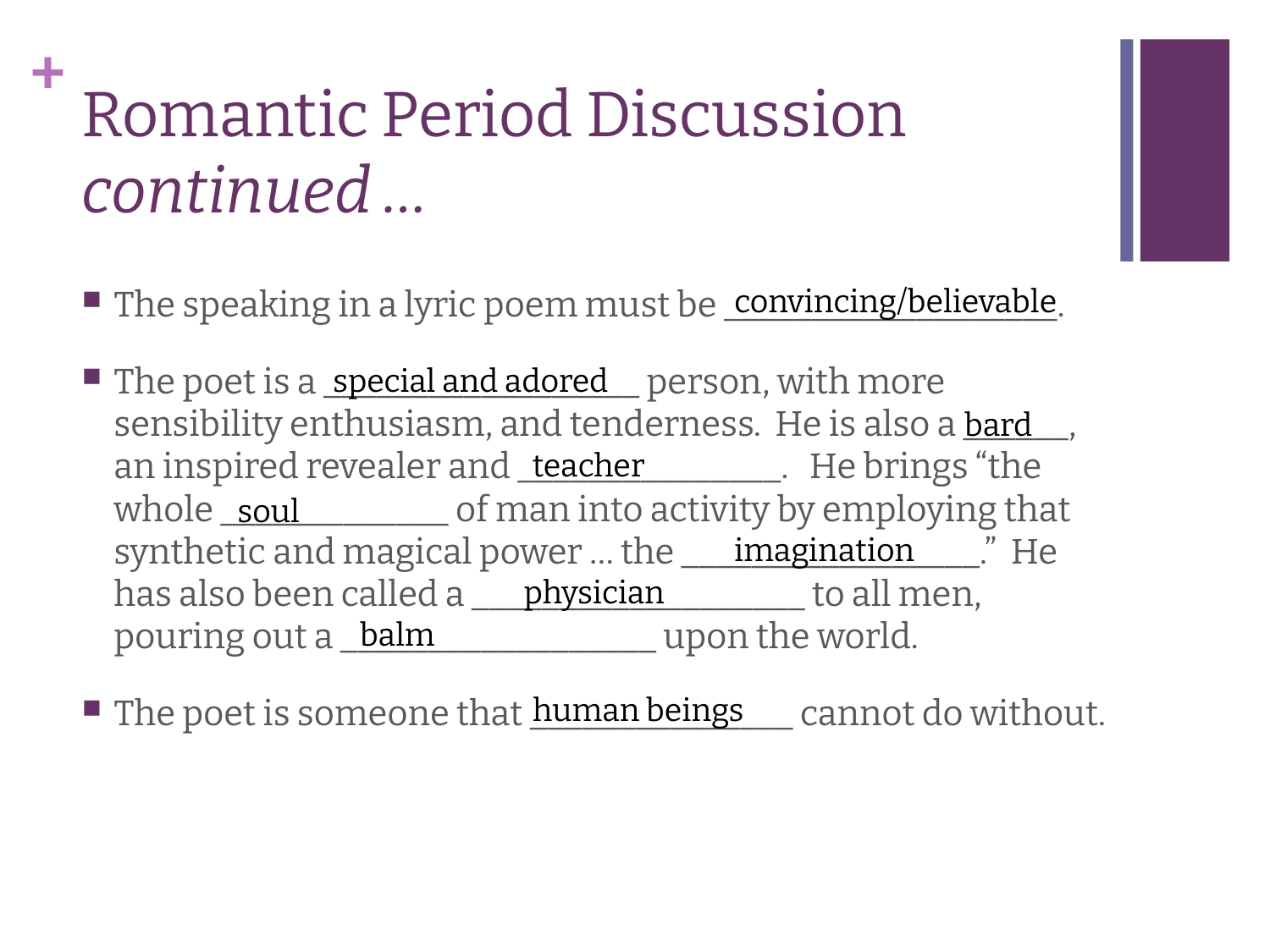

# Romantic Period Discussion continued …
The speaking in a lyric poem must be ___________________.
The poet is a __________________ person, with more sensibility enthusiasm, and tenderness.  He is also a ______, an inspired revealer and _______________.   He brings “the whole _____________ of man into activity by employing that synthetic and magical power … the _________________.”  He has also been called a ___________________ to all men, pouring out a __________________ upon the world.
The poet is someone that _______________ cannot do without.
convincing/believable
special and adored
bard
teacher
soul
imagination
physician
balm
human beings